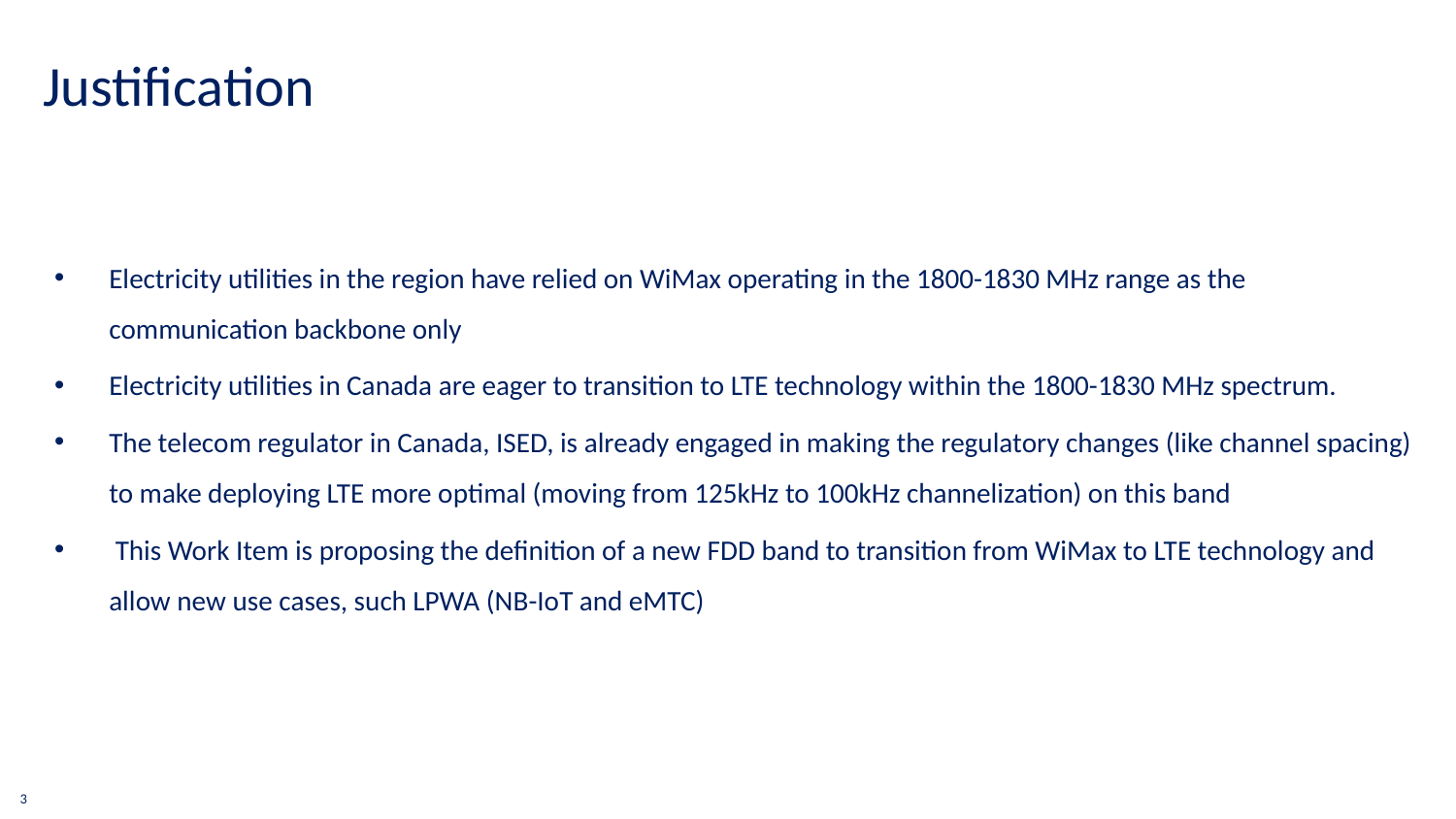

Justification
Electricity utilities in the region have relied on WiMax operating in the 1800-1830 MHz range as the communication backbone only
Electricity utilities in Canada are eager to transition to LTE technology within the 1800-1830 MHz spectrum.
The telecom regulator in Canada, ISED, is already engaged in making the regulatory changes (like channel spacing) to make deploying LTE more optimal (moving from 125kHz to 100kHz channelization) on this band
 This Work Item is proposing the definition of a new FDD band to transition from WiMax to LTE technology and allow new use cases, such LPWA (NB-IoT and eMTC)